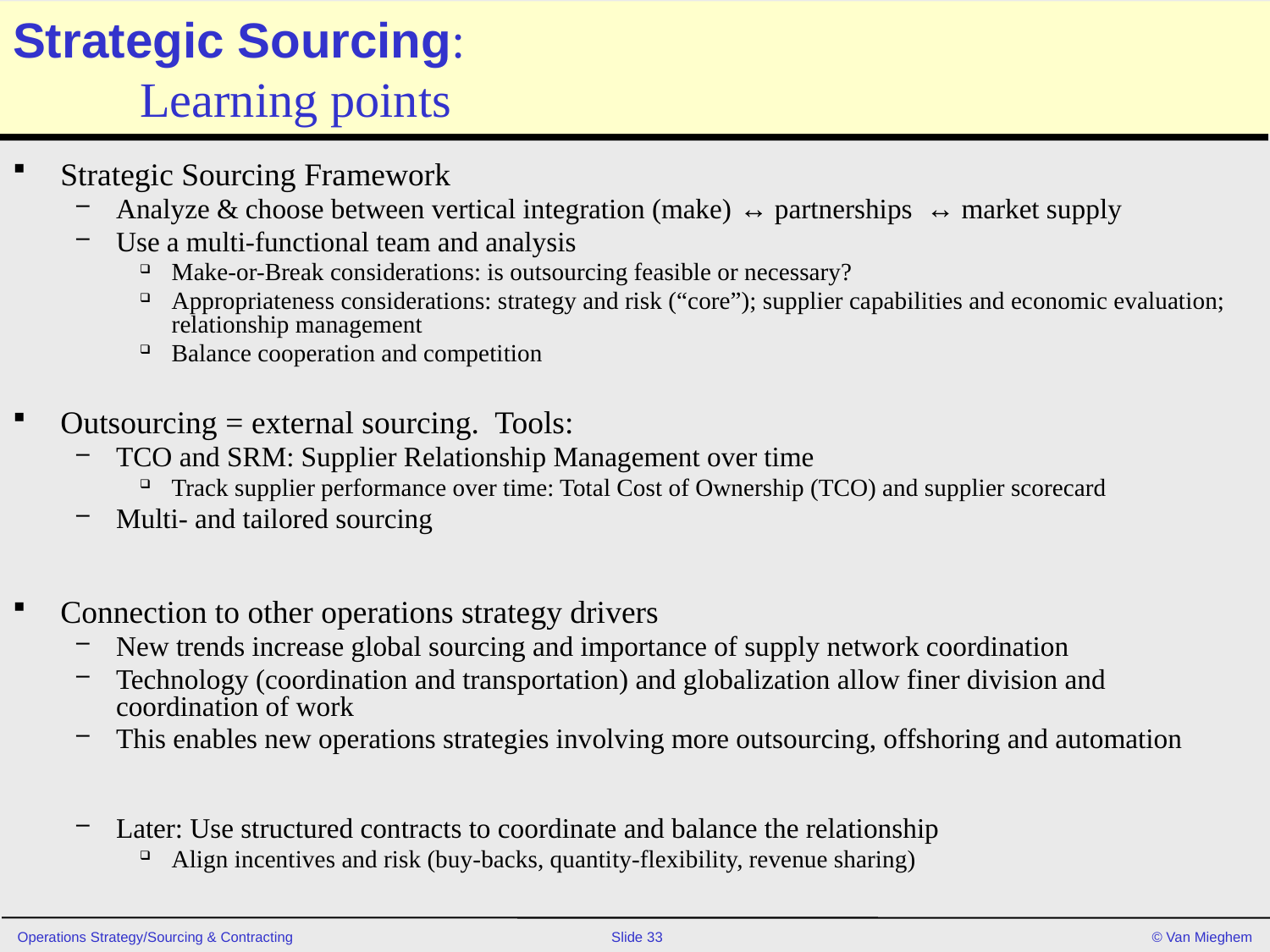

# Strategic Sourcing: Learning points
Strategic Sourcing Framework
Analyze & choose between vertical integration (make) ↔ partnerships  ↔ market supply
Use a multi-functional team and analysis
Make-or-Break considerations: is outsourcing feasible or necessary?
Appropriateness considerations: strategy and risk (“core”); supplier capabilities and economic evaluation; relationship management
Balance cooperation and competition

Outsourcing = external sourcing.  Tools:
TCO and SRM: Supplier Relationship Management over time
Track supplier performance over time: Total Cost of Ownership (TCO) and supplier scorecard
Multi- and tailored sourcing

Connection to other operations strategy drivers
New trends increase global sourcing and importance of supply network coordination
Technology (coordination and transportation) and globalization allow finer division and coordination of work
This enables new operations strategies involving more outsourcing, offshoring and automation

Later: Use structured contracts to coordinate and balance the relationship
Align incentives and risk (buy-backs, quantity-flexibility, revenue sharing)